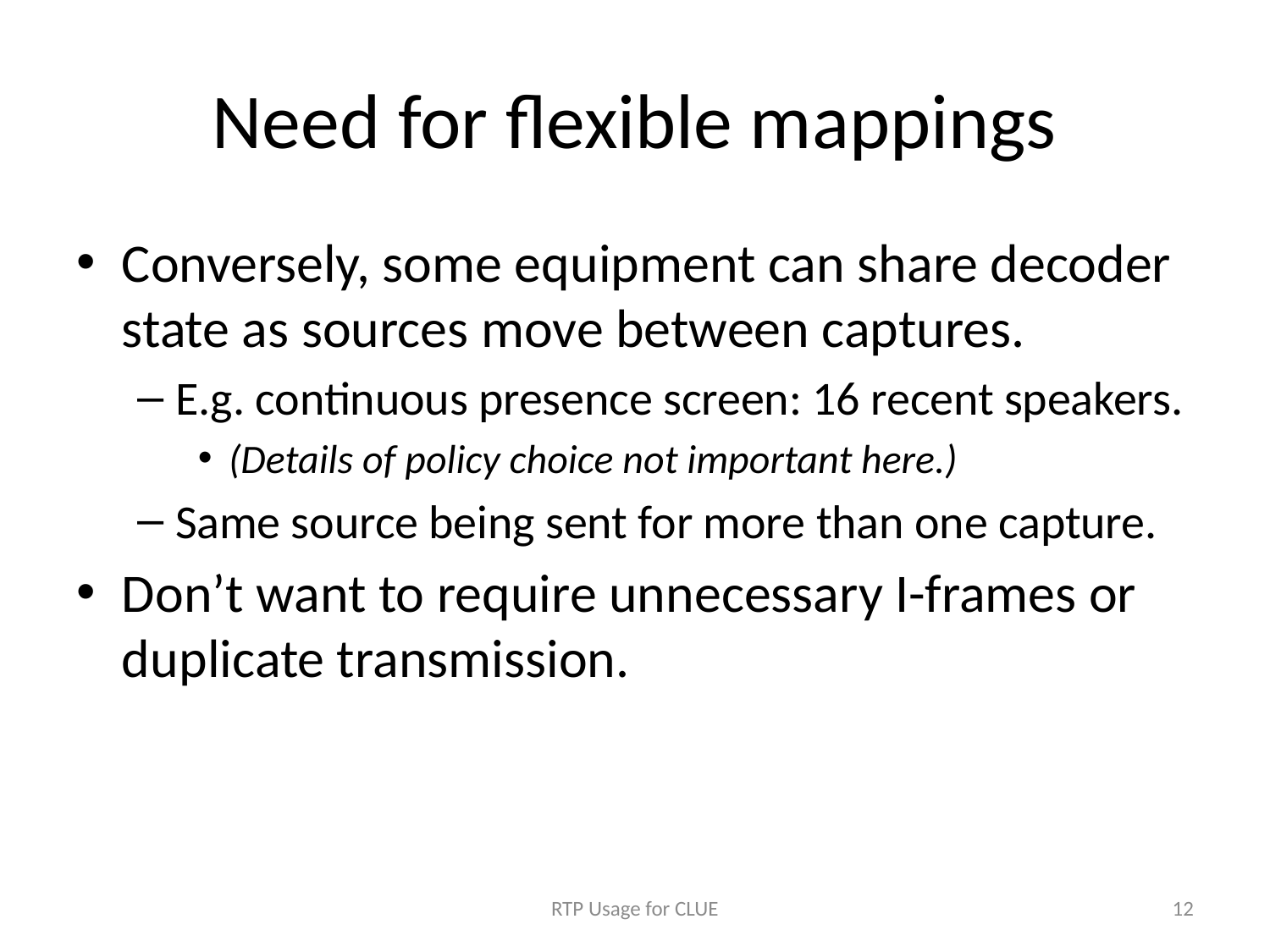

# Need for flexible mappings
Conversely, some equipment can share decoder state as sources move between captures.
E.g. continuous presence screen: 16 recent speakers.
(Details of policy choice not important here.)
Same source being sent for more than one capture.
Don’t want to require unnecessary I-frames or duplicate transmission.
RTP Usage for CLUE
12